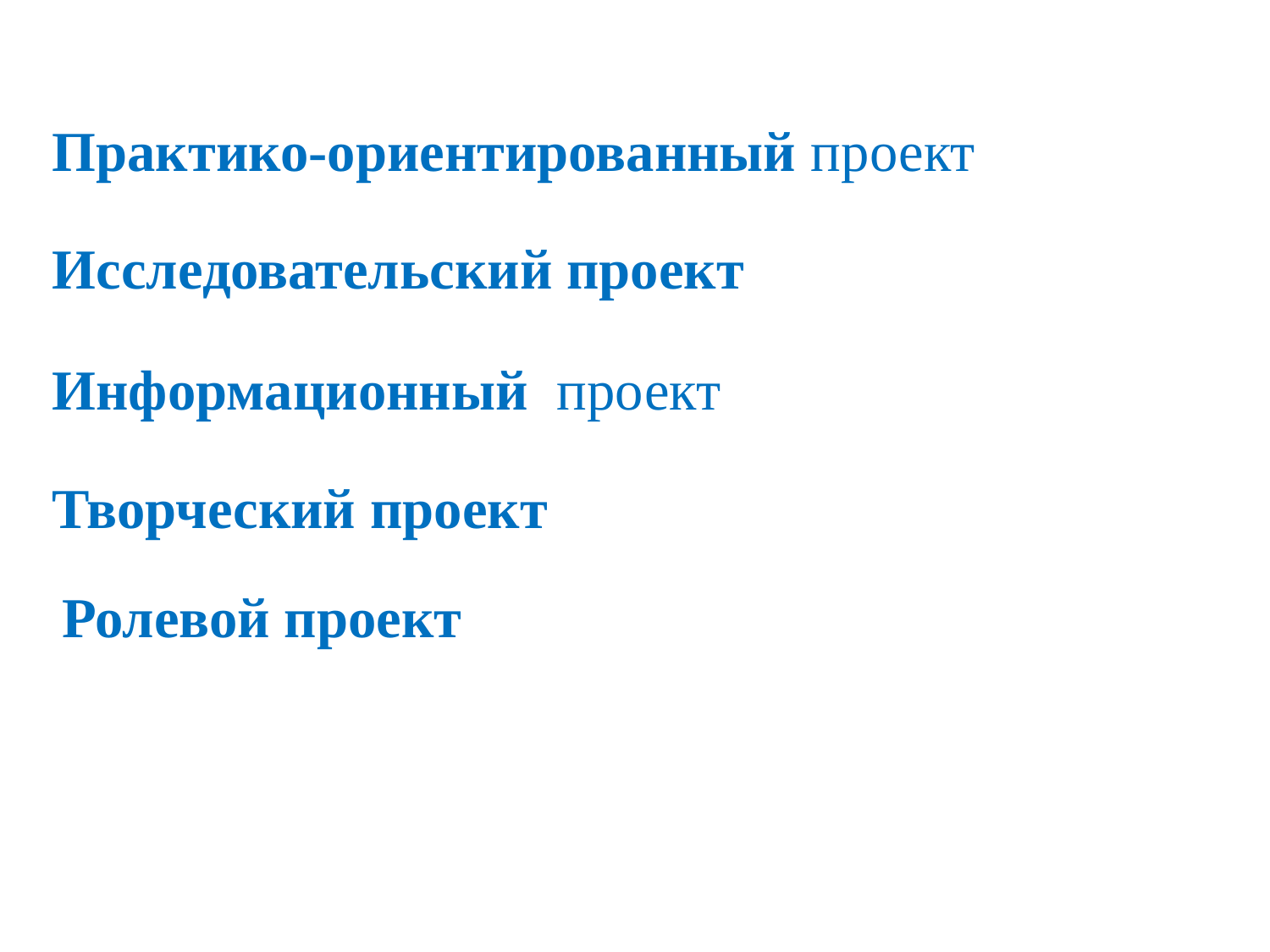

Практико-ориентированный проект
Исследовательский проект
Информационный  проект
Творческий проект
Ролевой проект